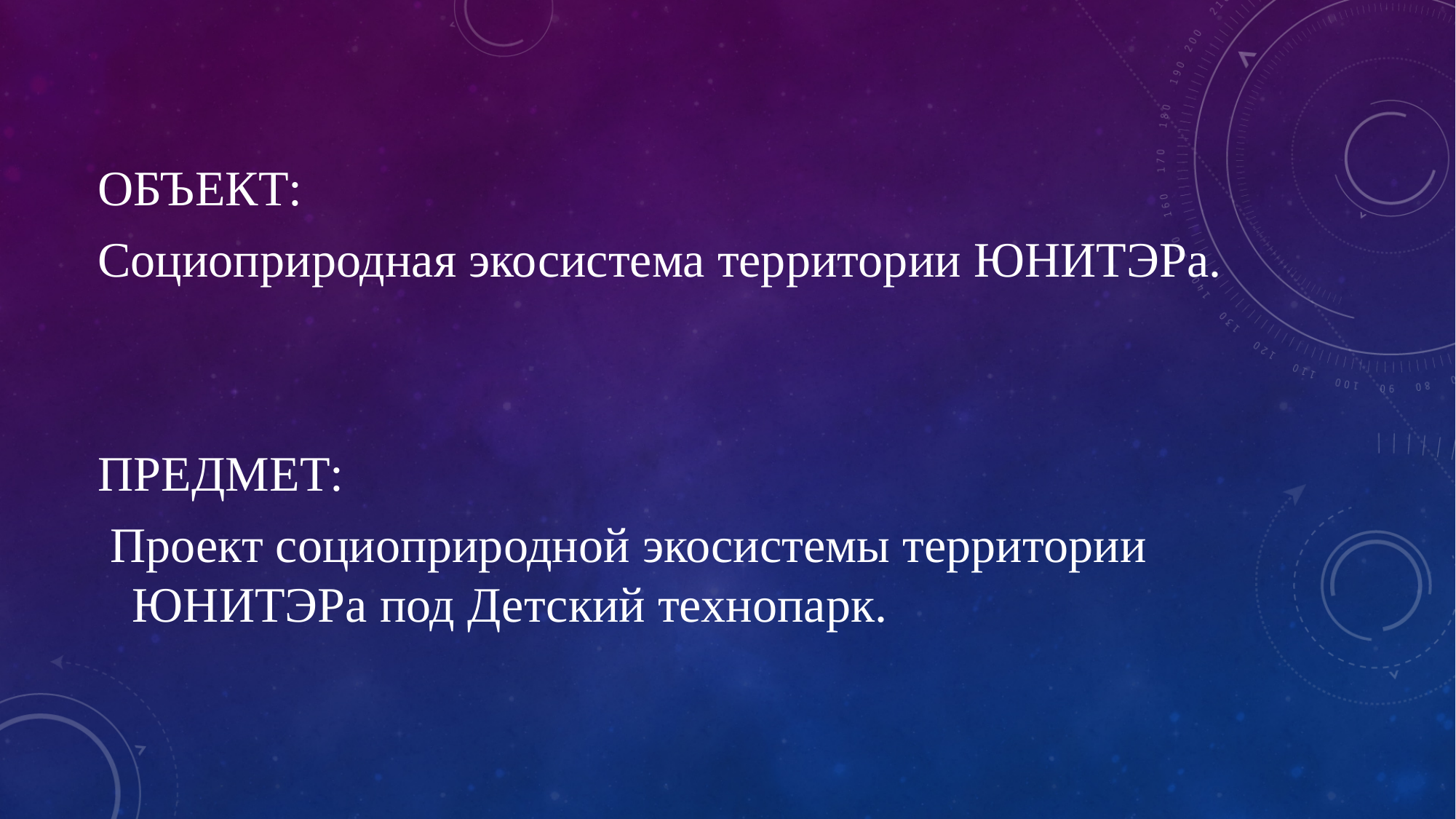

ОБЪЕКТ:
Социоприродная экосистема территории ЮНИТЭРа.

ПРЕДМЕТ:
 Проект социоприродной экосистемы территории ЮНИТЭРа под Детский технопарк.